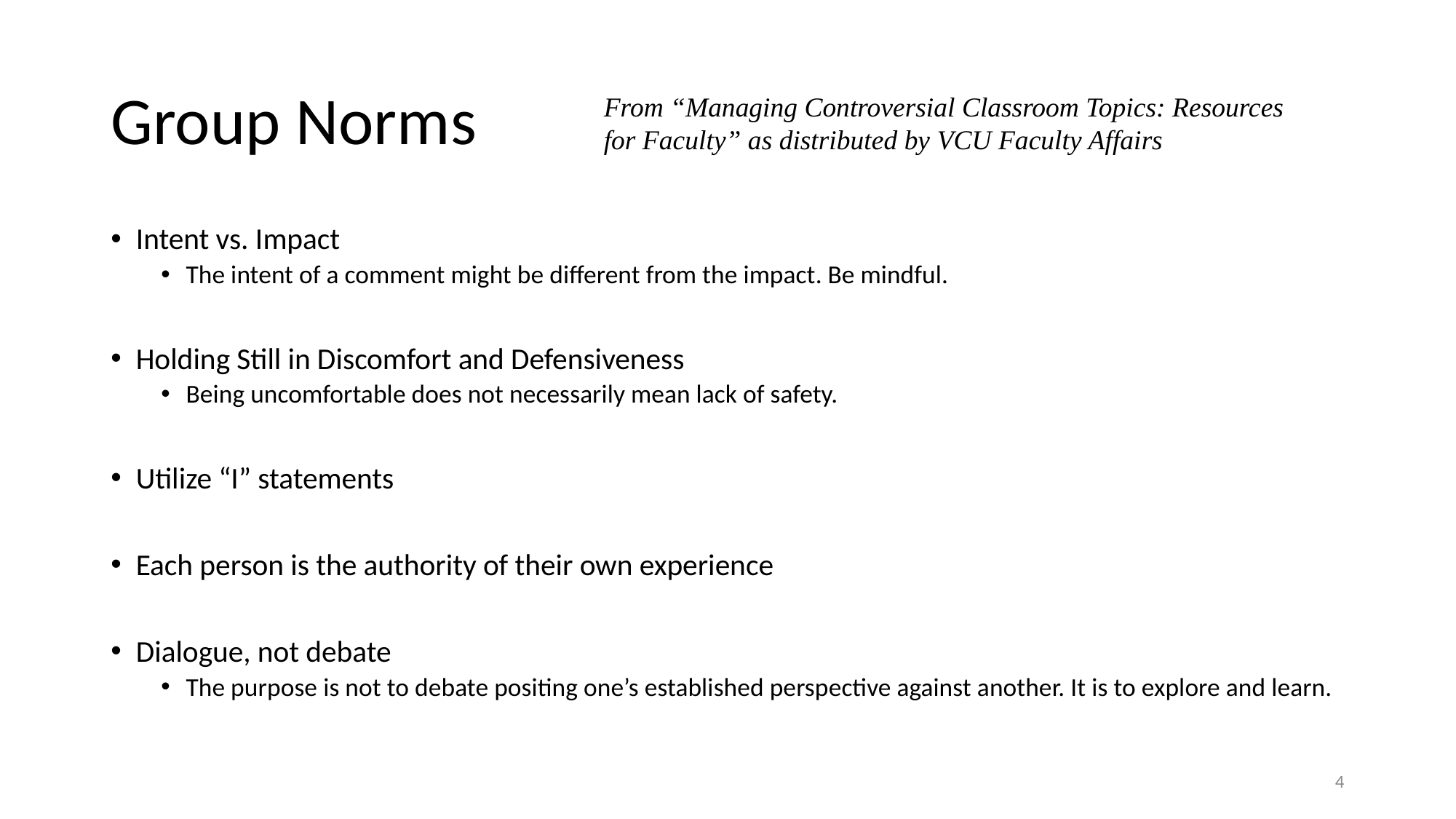

# Group Norms
From “Managing Controversial Classroom Topics: Resources for Faculty” as distributed by VCU Faculty Affairs
Intent vs. Impact
The intent of a comment might be different from the impact. Be mindful.

Holding Still in Discomfort and Defensiveness
Being uncomfortable does not necessarily mean lack of safety.

Utilize “I” statements

Each person is the authority of their own experience

Dialogue, not debate
The purpose is not to debate positing one’s established perspective against another. It is to explore and learn.

4